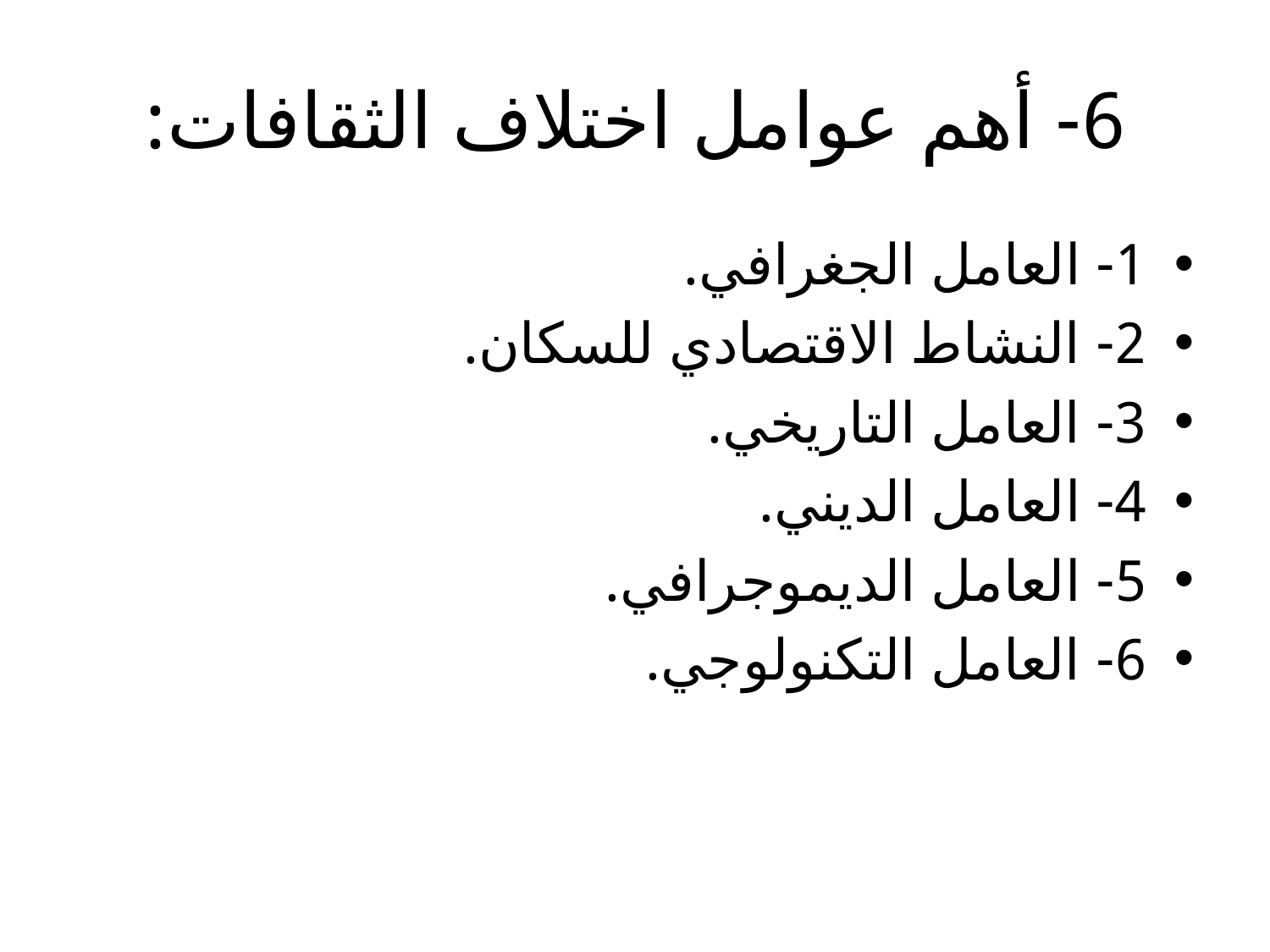

# 6- أهم عوامل اختلاف الثقافات:
1- العامل الجغرافي.
2- النشاط الاقتصادي للسكان.
3- العامل التاريخي.
4- العامل الديني.
5- العامل الديموجرافي.
6- العامل التكنولوجي.